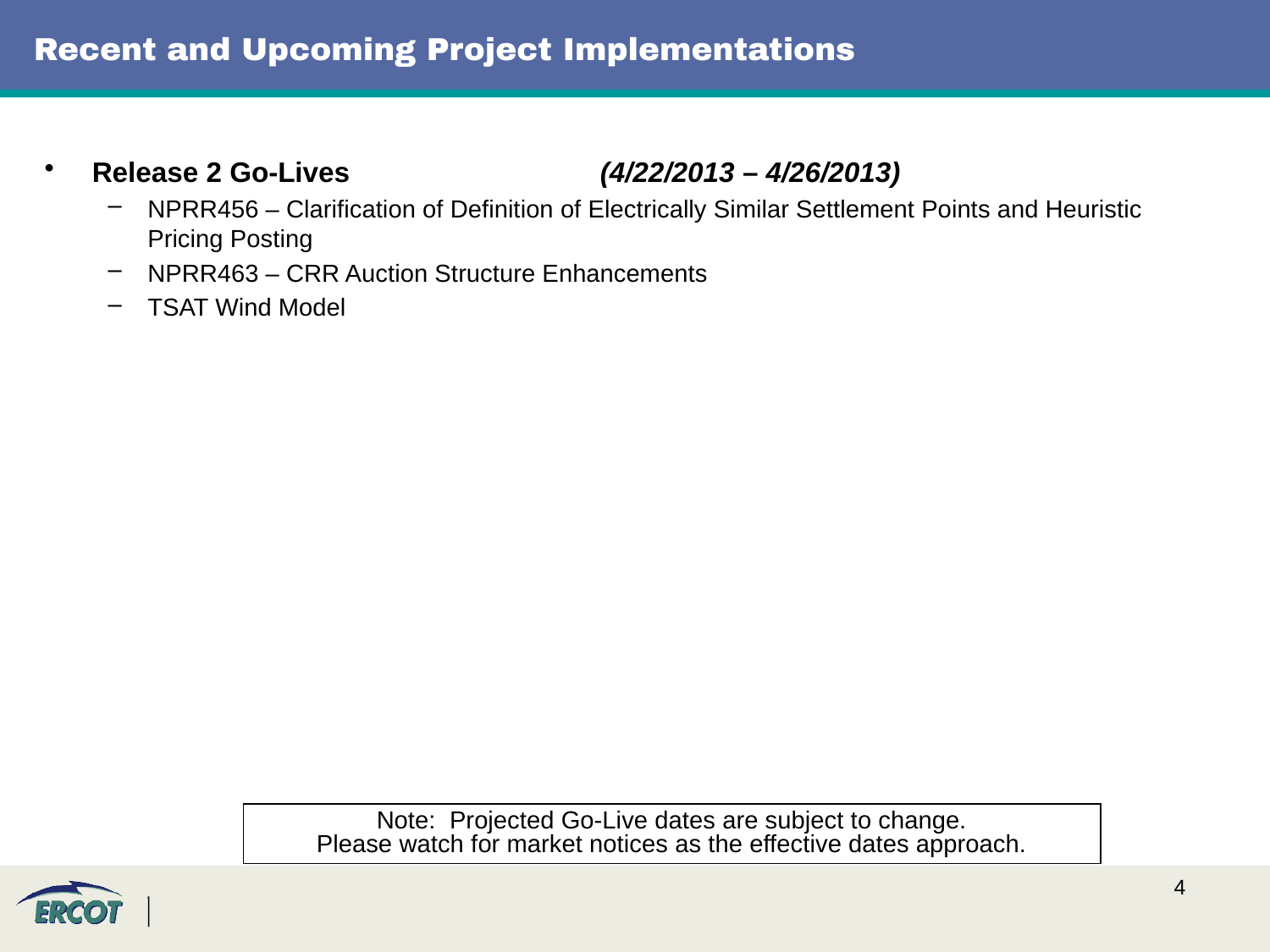

# Recent and Upcoming Project Implementations
Release 2 Go-Lives		(4/22/2013 – 4/26/2013)
NPRR456 – Clarification of Definition of Electrically Similar Settlement Points and Heuristic Pricing Posting
NPRR463 – CRR Auction Structure Enhancements
TSAT Wind Model

Note:  Projected Go-Live dates are subject to change.
Please watch for market notices as the effective dates approach.